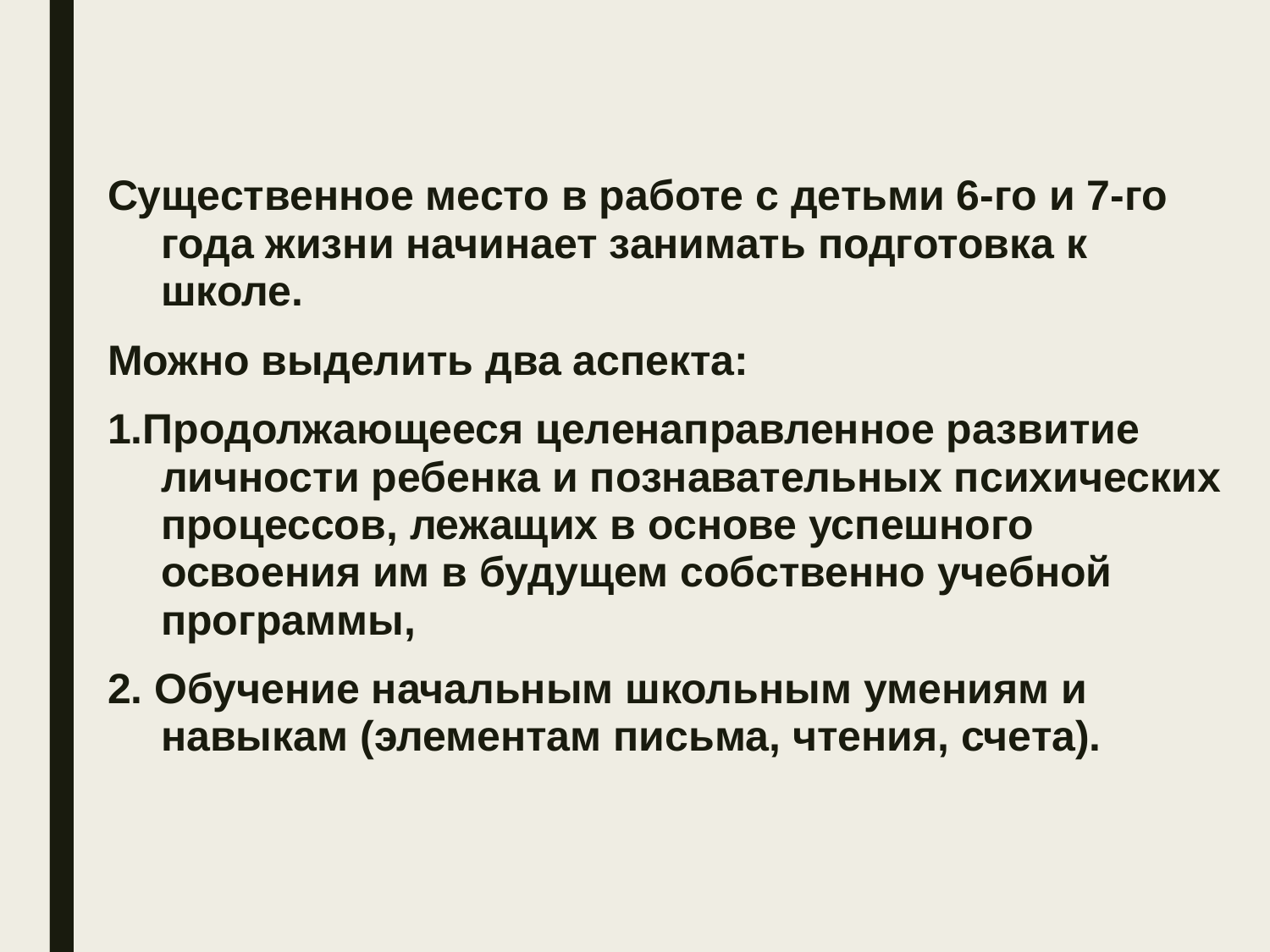

Существенное место в работе с детьми 6-го и 7-го года жизни начинает занимать подготовка к школе.
Можно выделить два аспекта:
1.Продолжающееся целенаправлен­ное развитие личности ребенка и познавательных психи­ческих процессов, лежащих в основе успешного освоения им в будущем собственно учебной программы,
2. Обучение начальным школьным умениям и навыкам (элементам письма, чтения, счета).